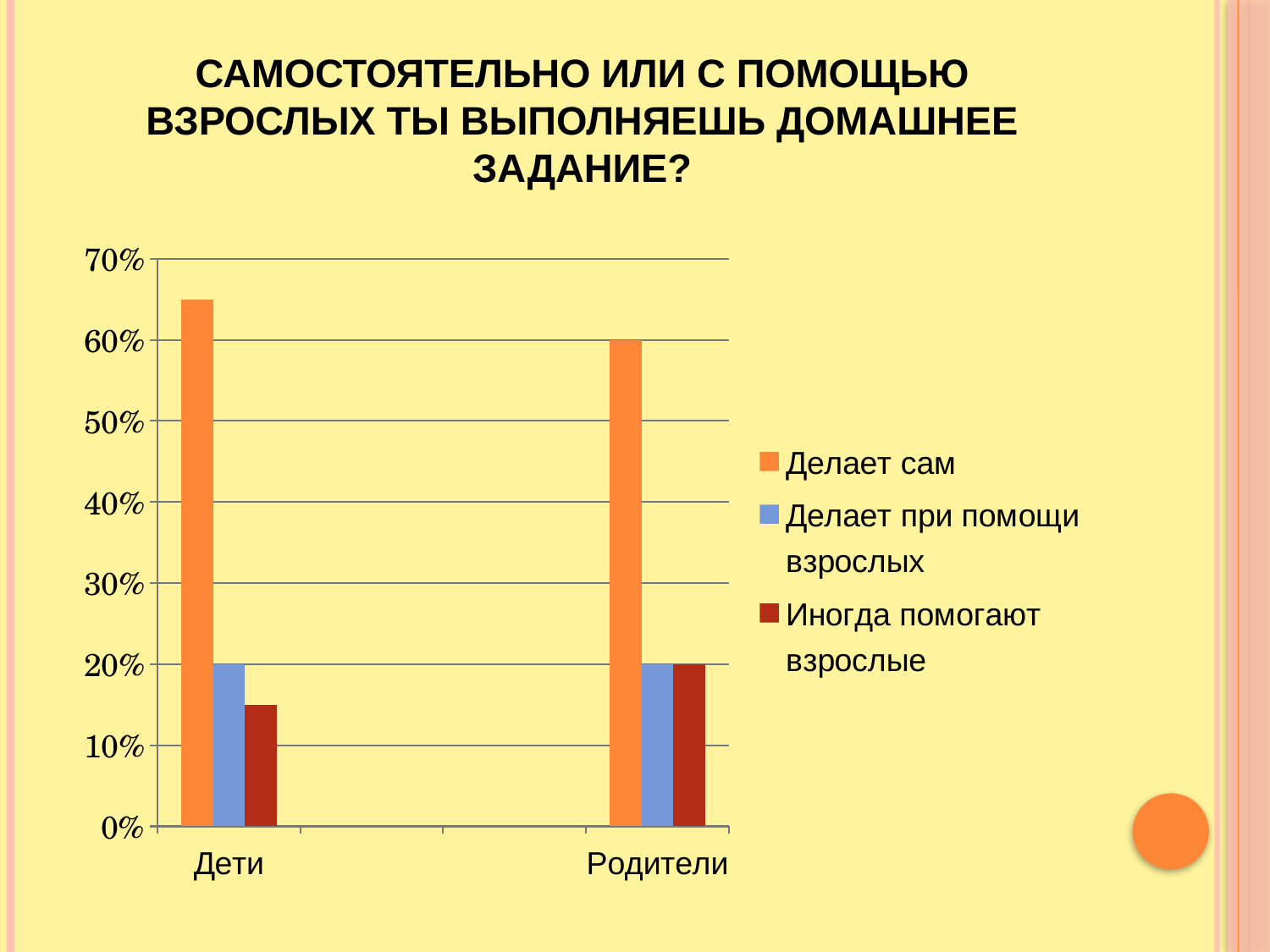

# Самостоятельно или с помощью взрослых ты выполняешь домашнее задание?

### Chart

| Category | Делает сам | Делает при помощи взрослых | Иногда помогают взрослые |
|---|---|---|---|
| Дети | 0.6500000000000004 | 0.2 | 0.15000000000000008 |
|  | None | None | None |
|  | None | None | None |
| Родители | 0.6000000000000003 | 0.2 | 0.2 |